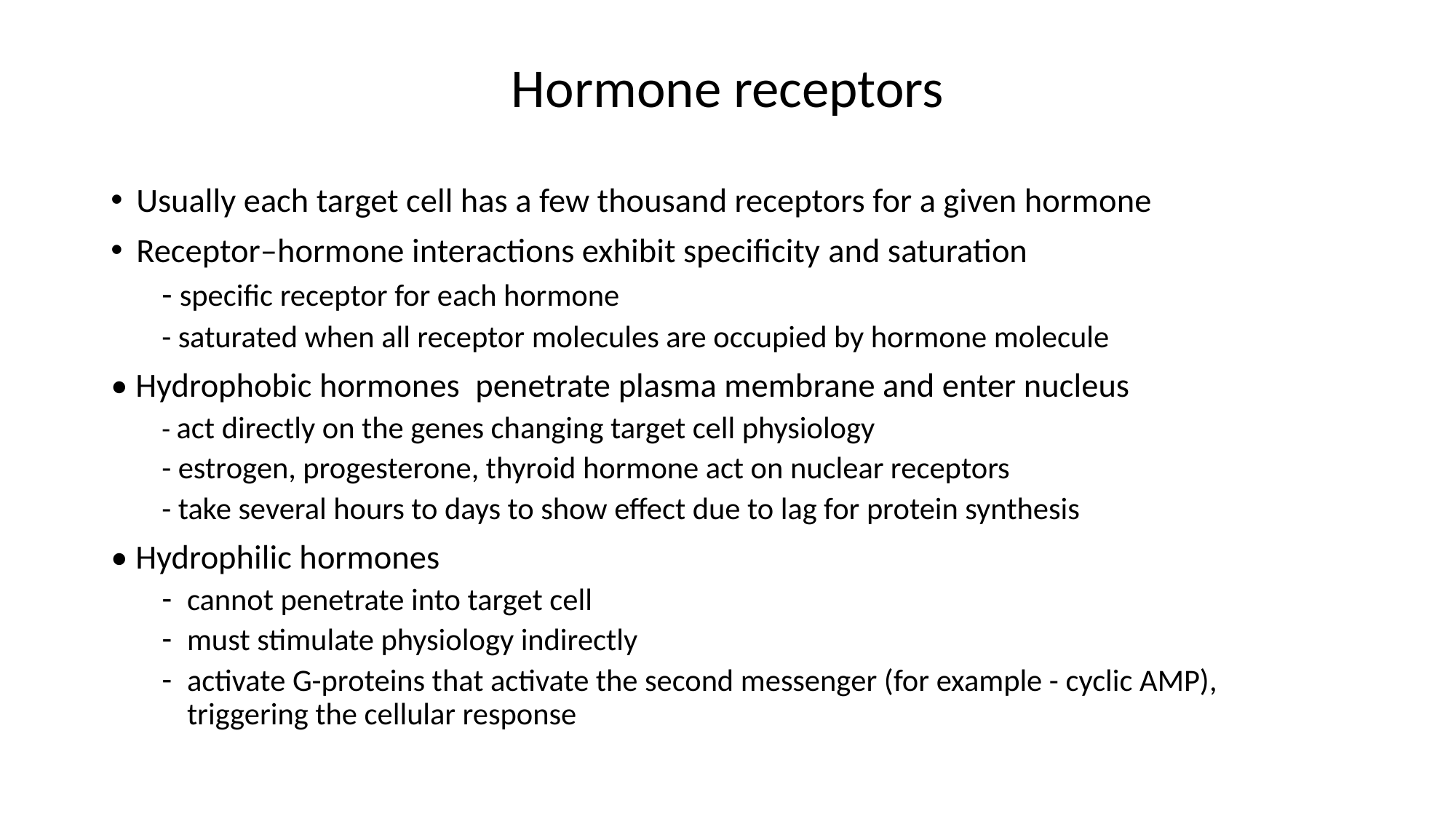

# Hormone receptors
Usually each target cell has a few thousand receptors for a given hormone
Receptor–hormone interactions exhibit specificity and saturation
- specific receptor for each hormone
- saturated when all receptor molecules are occupied by hormone molecule
• Hydrophobic hormones  penetrate plasma membrane and enter nucleus
- act directly on the genes changing target cell physiology
- estrogen, progesterone, thyroid hormone act on nuclear receptors
- take several hours to days to show effect due to lag for protein synthesis
• Hydrophilic hormones
cannot penetrate into target cell
must stimulate physiology indirectly
activate G-proteins that activate the second messenger (for example - cyclic AMP), triggering the cellular response